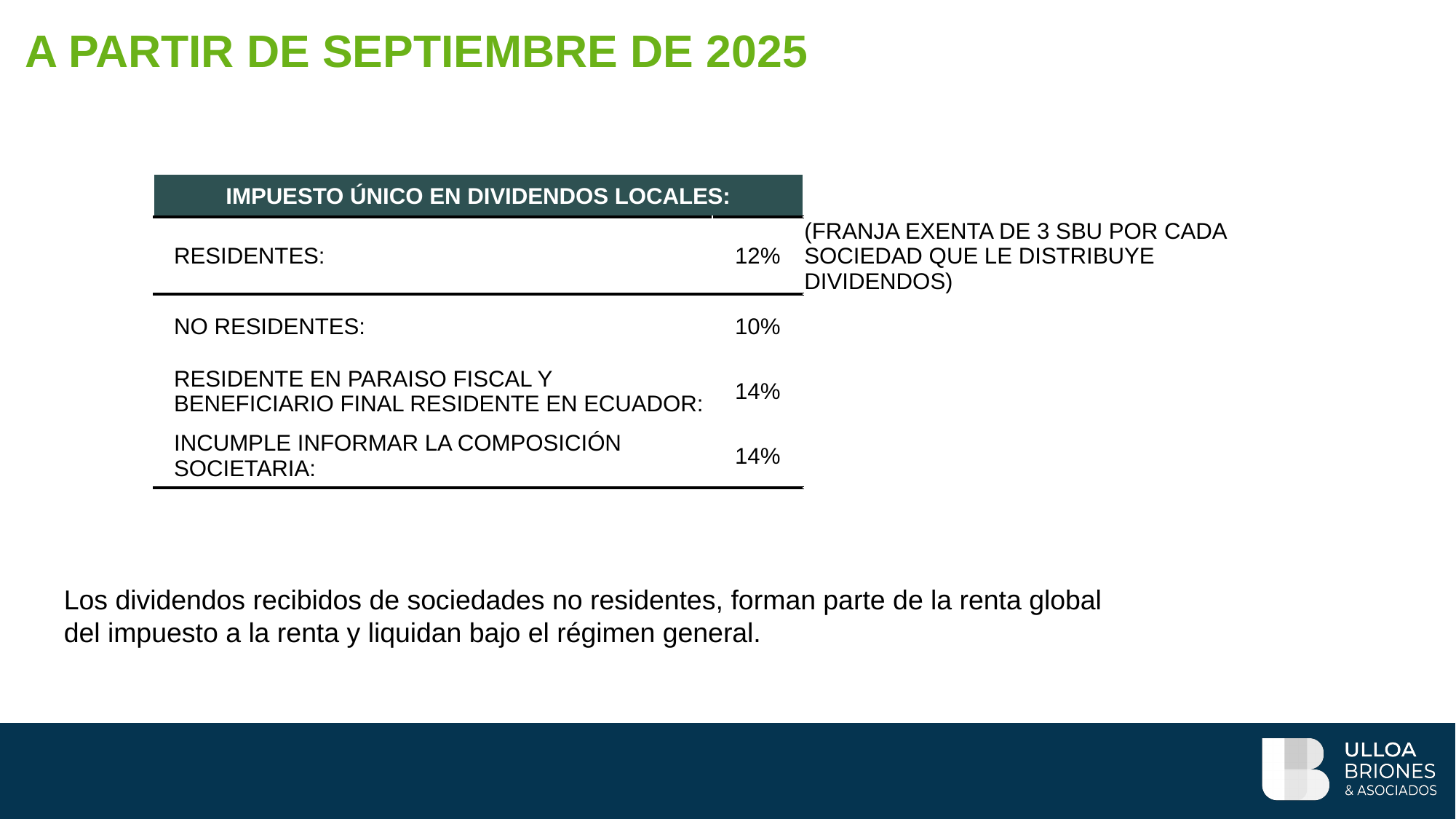

# A PARTIR DE SEPTIEMBRE DE 2025
| IMPUESTO ÚNICO EN DIVIDENDOS LOCALES: |  |  |
| --- | --- | --- |
| RESIDENTES: | 12% | (FRANJA EXENTA DE 3 SBU POR CADA SOCIEDAD QUE LE DISTRIBUYE DIVIDENDOS) |
| NO RESIDENTES: | 10% |  |
| RESIDENTE EN PARAISO FISCAL Y BENEFICIARIO FINAL RESIDENTE EN ECUADOR: | 14% |  |
| INCUMPLE INFORMAR LA COMPOSICIÓN SOCIETARIA: | 14% |  |
Los dividendos recibidos de sociedades no residentes, forman parte de la renta global del impuesto a la renta y liquidan bajo el régimen general.